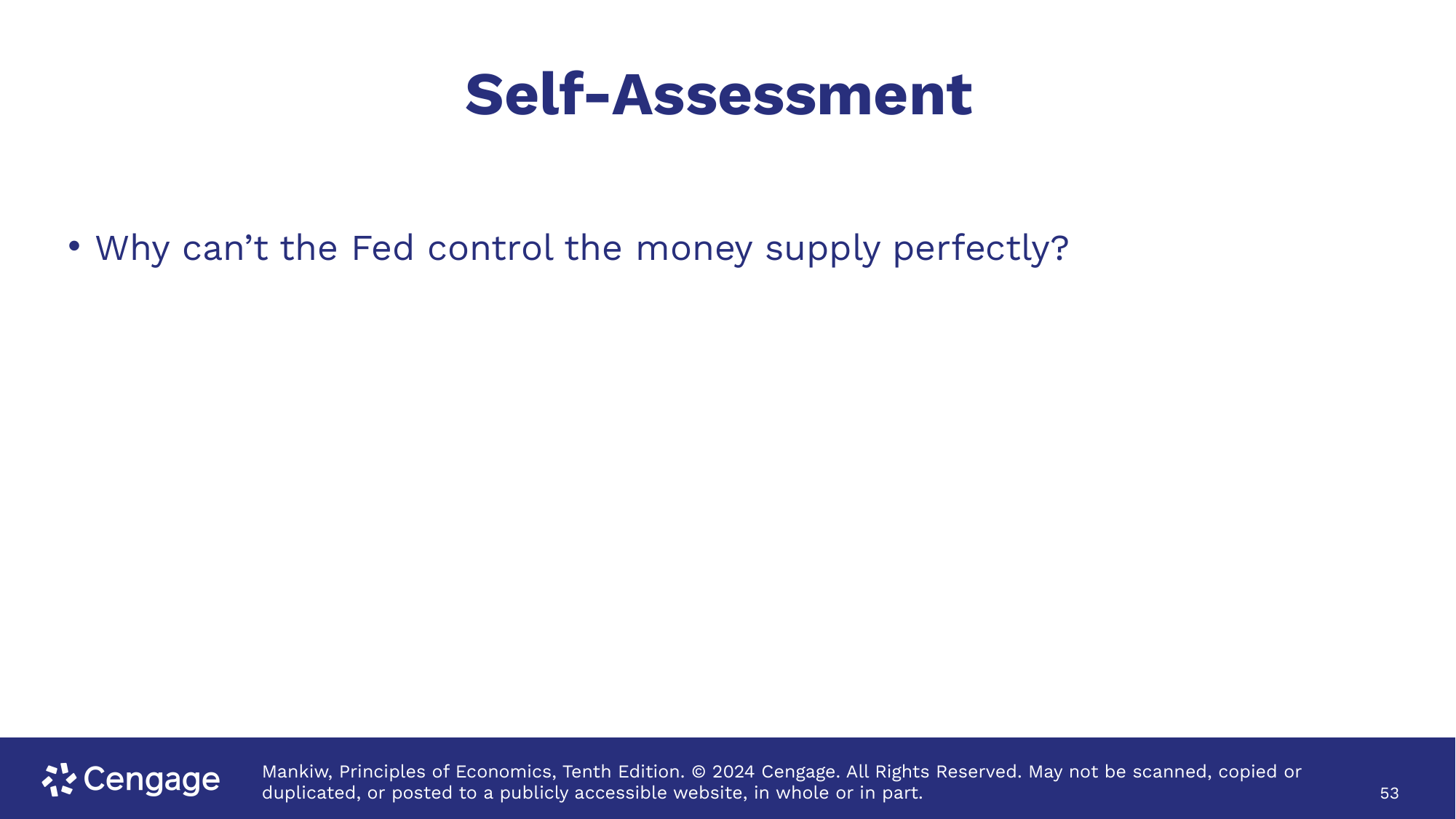

# Self-Assessment
Why can’t the Fed control the money supply perfectly?